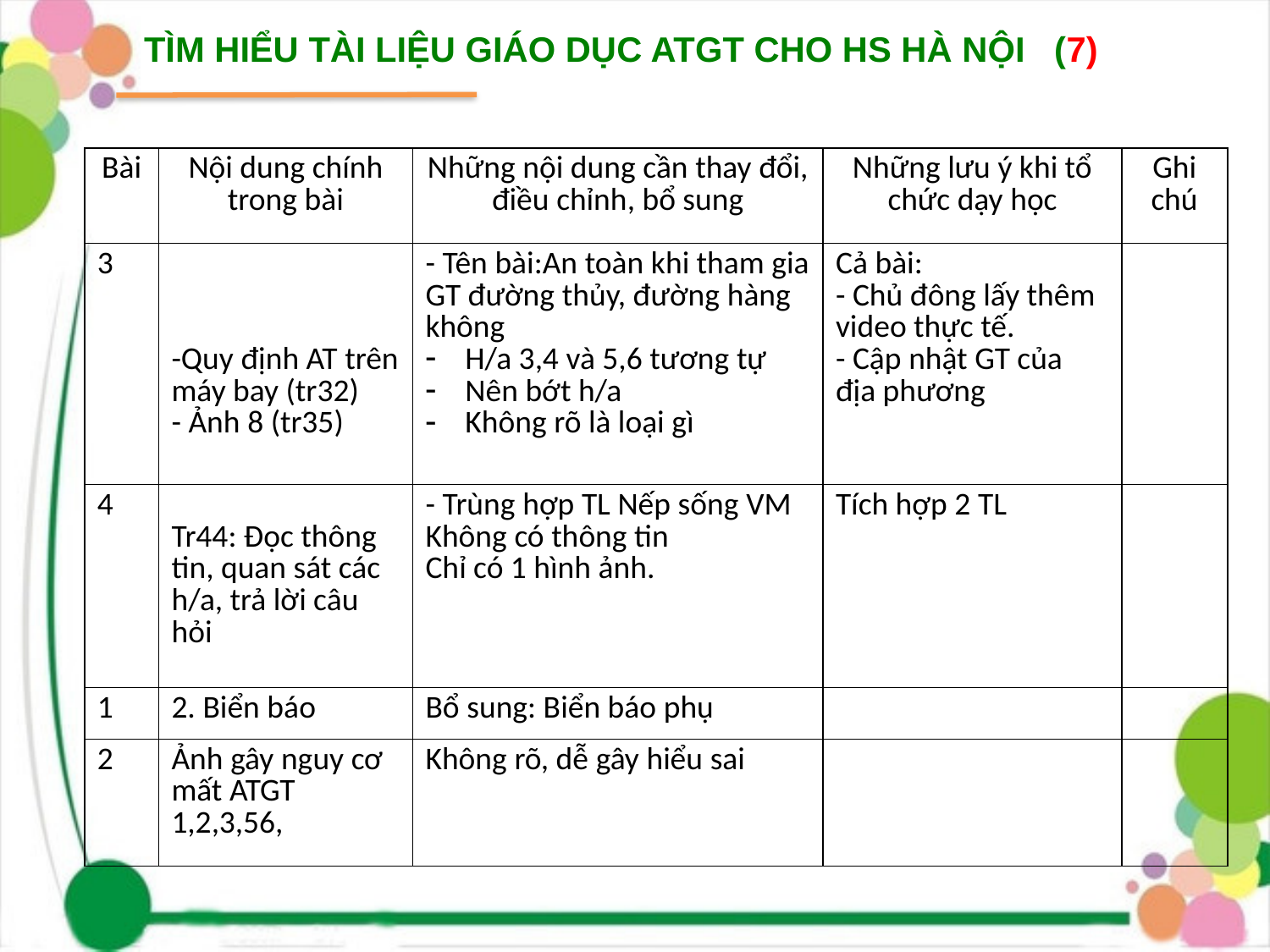

TÌM HIỂU TÀI LIỆU GIÁO DỤC ATGT CHO HS HÀ NỘI   (7)
| Bài | Nội dung chính trong bài | Những nội dung cần thay đổi, điều chỉnh, bổ sung | Những lưu ý khi tổ chức dạy học | Ghi chú |
| --- | --- | --- | --- | --- |
| 3 | -Quy định AT trên máy bay (tr32) - Ảnh 8 (tr35) | - Tên bài:An toàn khi tham gia GT đường thủy, đường hàng không H/a 3,4 và 5,6 tương tự Nên bớt h/a Không rõ là loại gì | Cả bài: - Chủ đông lấy thêm video thực tế. - Cập nhật GT của địa phương |  |
| 4 | Tr44: Đọc thông tin, quan sát các h/a, trả lời câu hỏi | - Trùng hợp TL Nếp sống VM Không có thông tin Chỉ có 1 hình ảnh. | Tích hợp 2 TL |  |
| 1 | 2. Biển báo | Bổ sung: Biển báo phụ |  |  |
| 2 | Ảnh gây nguy cơ mất ATGT 1,2,3,56, | Không rõ, dễ gây hiểu sai |  |  |